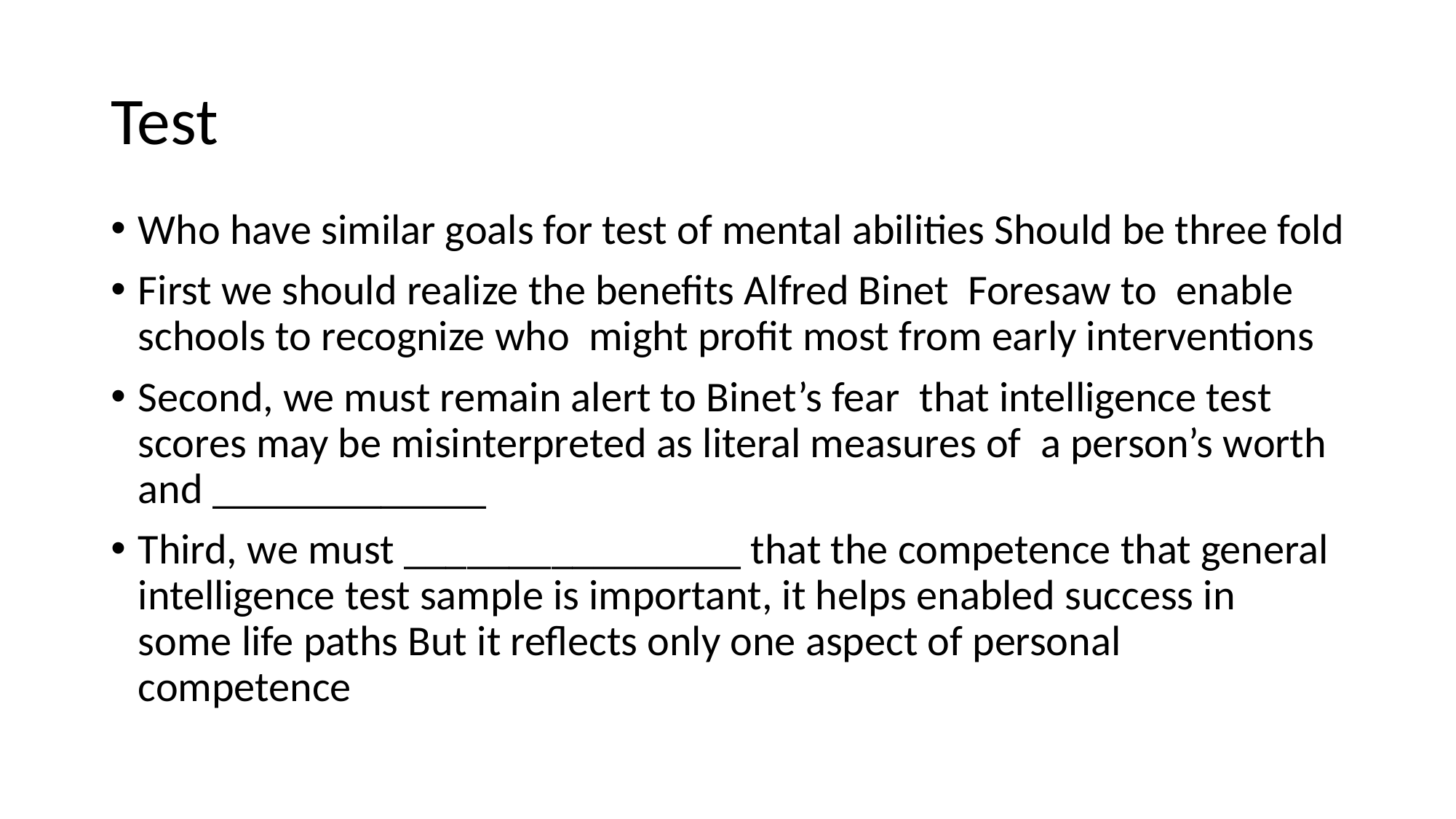

# Test
Who have similar goals for test of mental abilities Should be three fold
First we should realize the benefits Alfred Binet  Foresaw to  enable schools to recognize who  might profit most from early interventions
Second, we must remain alert to Binet’s fear  that intelligence test scores may be misinterpreted as literal measures of  a person’s worth and _____________
Third, we must ________________ that the competence that general intelligence test sample is important, it helps enabled success in  some life paths But it reflects only one aspect of personal  competence